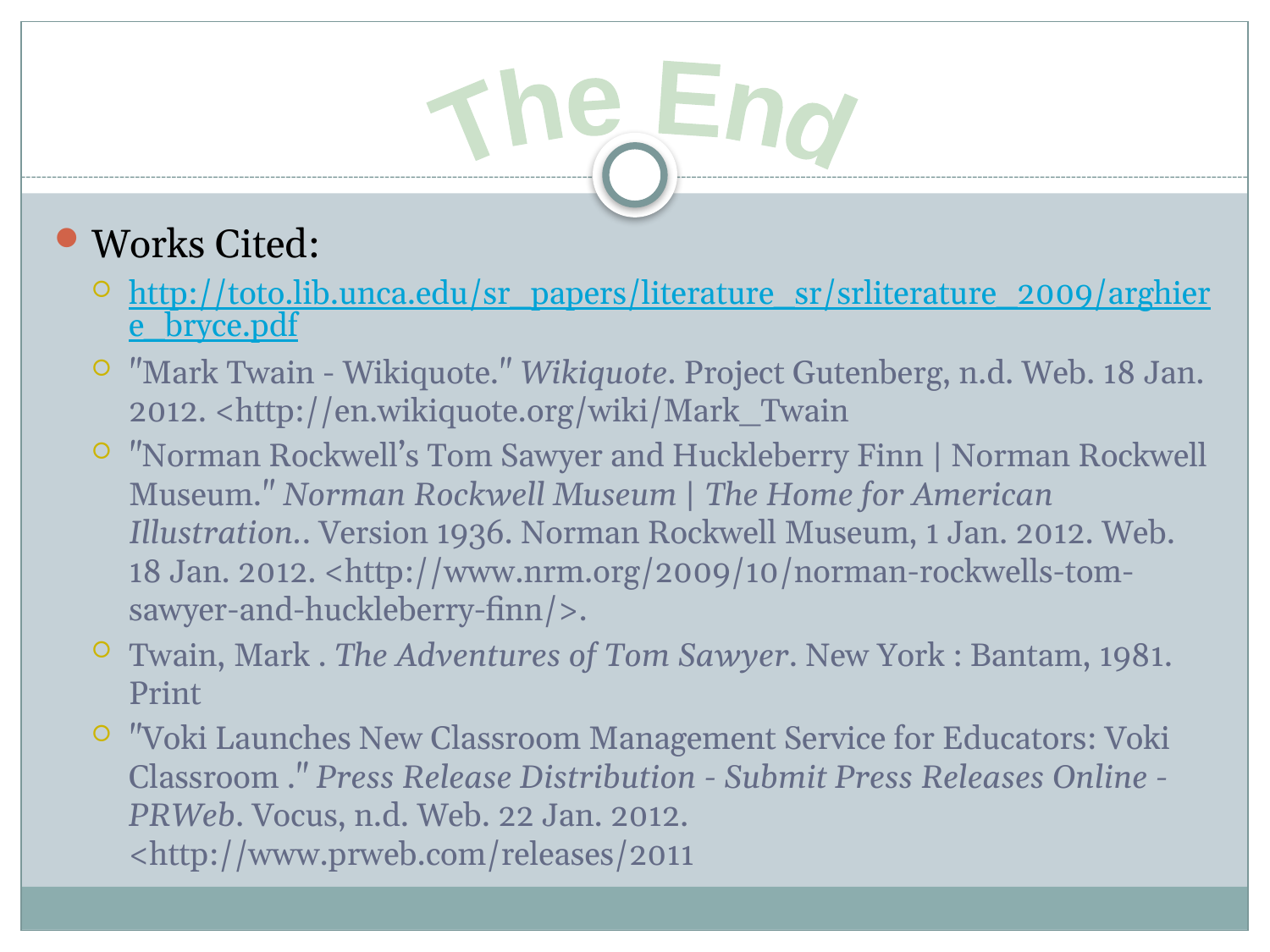

The End
Works Cited:
http://toto.lib.unca.edu/sr_papers/literature_sr/srliterature_2009/arghiere_bryce.pdf
"Mark Twain - Wikiquote." Wikiquote. Project Gutenberg, n.d. Web. 18 Jan. 2012. <http://en.wikiquote.org/wiki/Mark_Twain
"Norman Rockwell’s Tom Sawyer and Huckleberry Finn | Norman Rockwell Museum." Norman Rockwell Museum | The Home for American Illustration.. Version 1936. Norman Rockwell Museum, 1 Jan. 2012. Web. 18 Jan. 2012. <http://www.nrm.org/2009/10/norman-rockwells-tom-sawyer-and-huckleberry-finn/>.
Twain, Mark . The Adventures of Tom Sawyer. New York : Bantam, 1981. Print
"Voki Launches New Classroom Management Service for Educators: Voki Classroom ." Press Release Distribution - Submit Press Releases Online - PRWeb. Vocus, n.d. Web. 22 Jan. 2012. <http://www.prweb.com/releases/2011